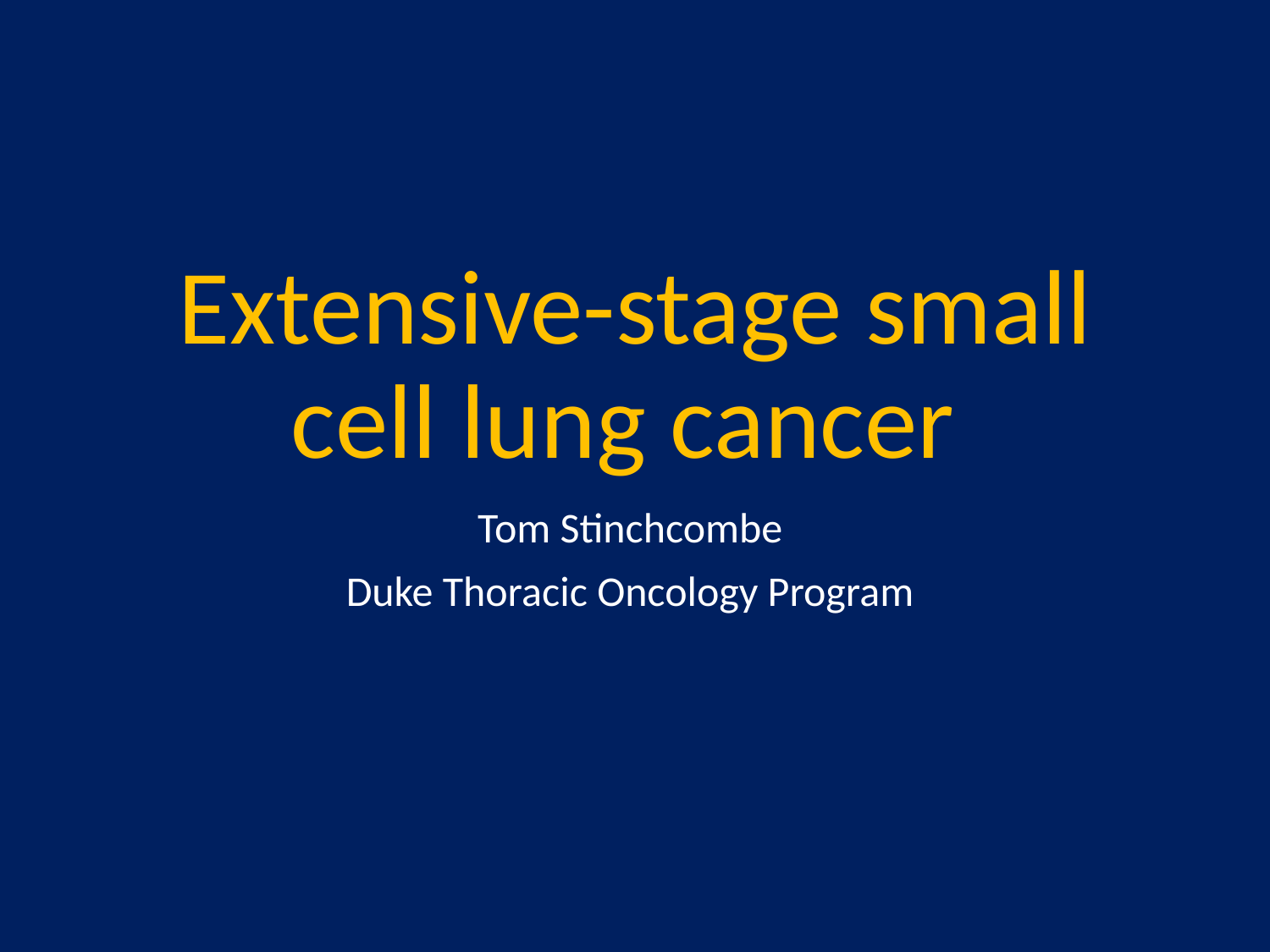

# Extensive-stage small cell lung cancer
Tom Stinchcombe
Duke Thoracic Oncology Program